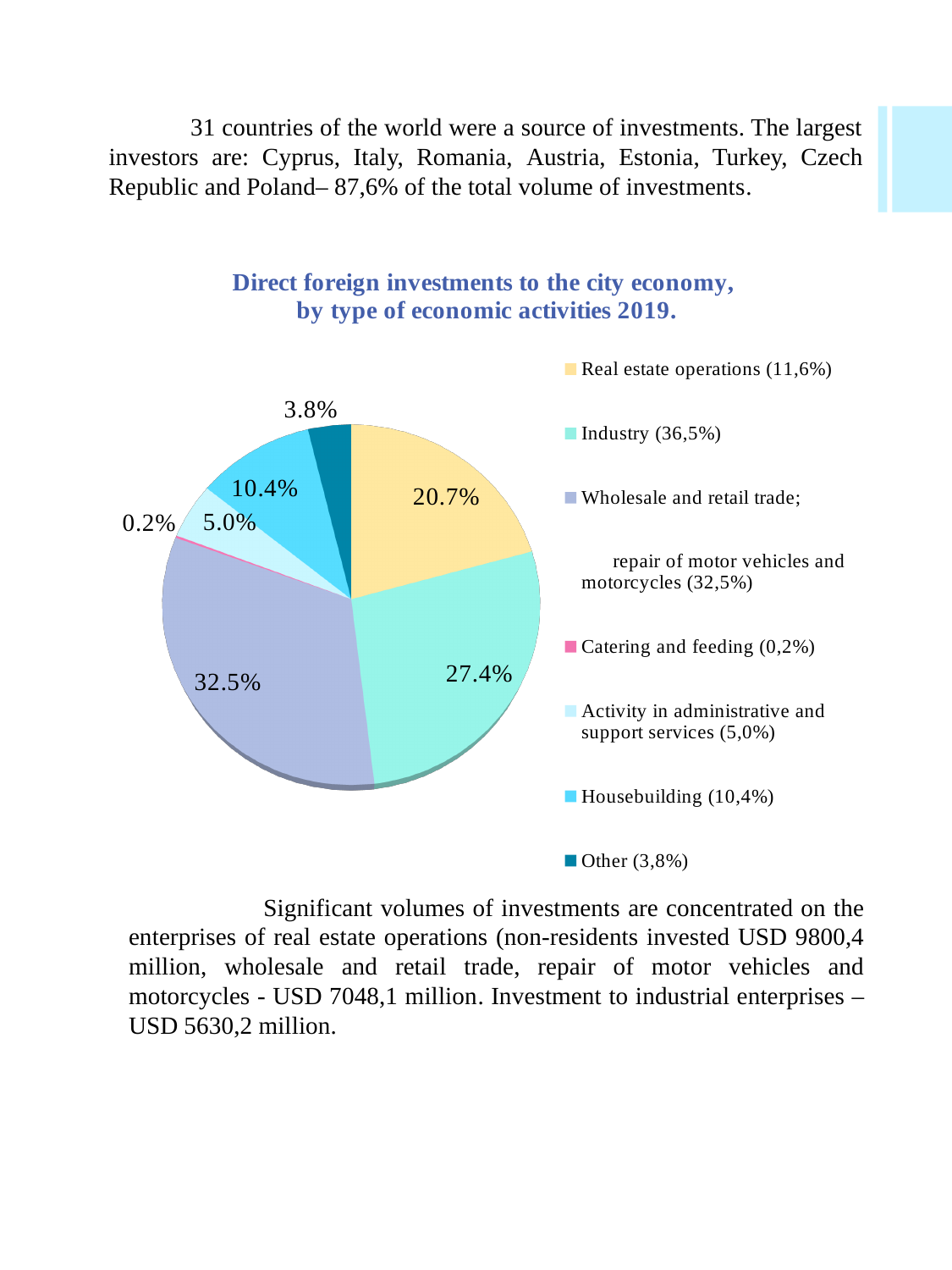

# 31 countries of the world were a source of investments. The largest investors are: Cyprus, Italy, Romania, Austria, Estonia, Turkey, Czech Republic and Poland– 87,6% of the total volume of investments.

[unsupported chart]

	 Significant volumes of investments are concentrated on the enterprises of real estate operations (non-residents invested USD 9800,4 million, wholesale and retail trade, repair of motor vehicles and motorcycles - USD 7048,1 million. Investment to industrial enterprises – USD 5630,2 million.